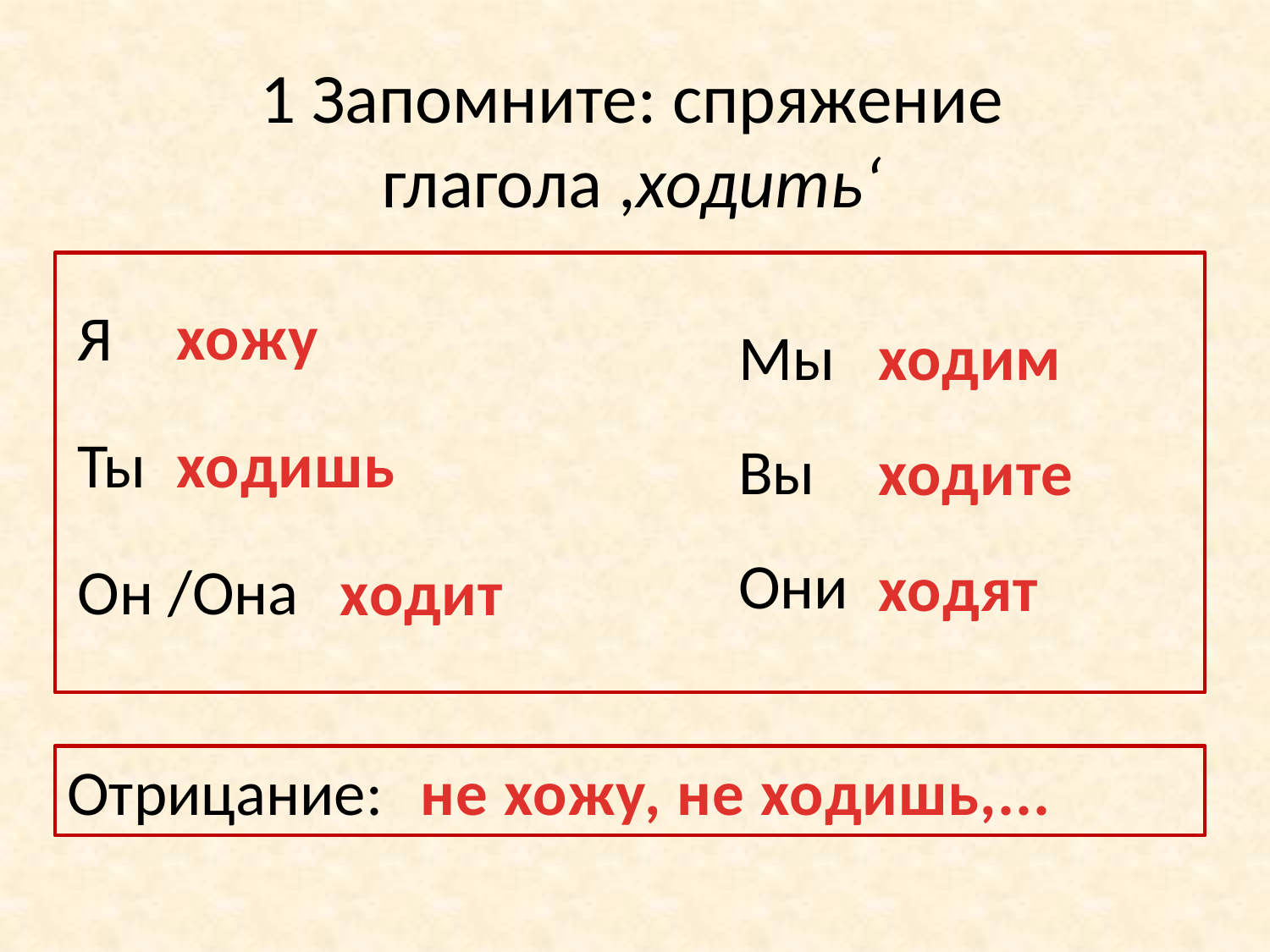

1 Запомните: спряжение глагола ,ходить‘

Я
Ты
Он /Она
хожу
Мы
Вы
Они
ходим
ходишь
ходите
ходят
ходит

не хожу, не ходишь,...
Отрицание: